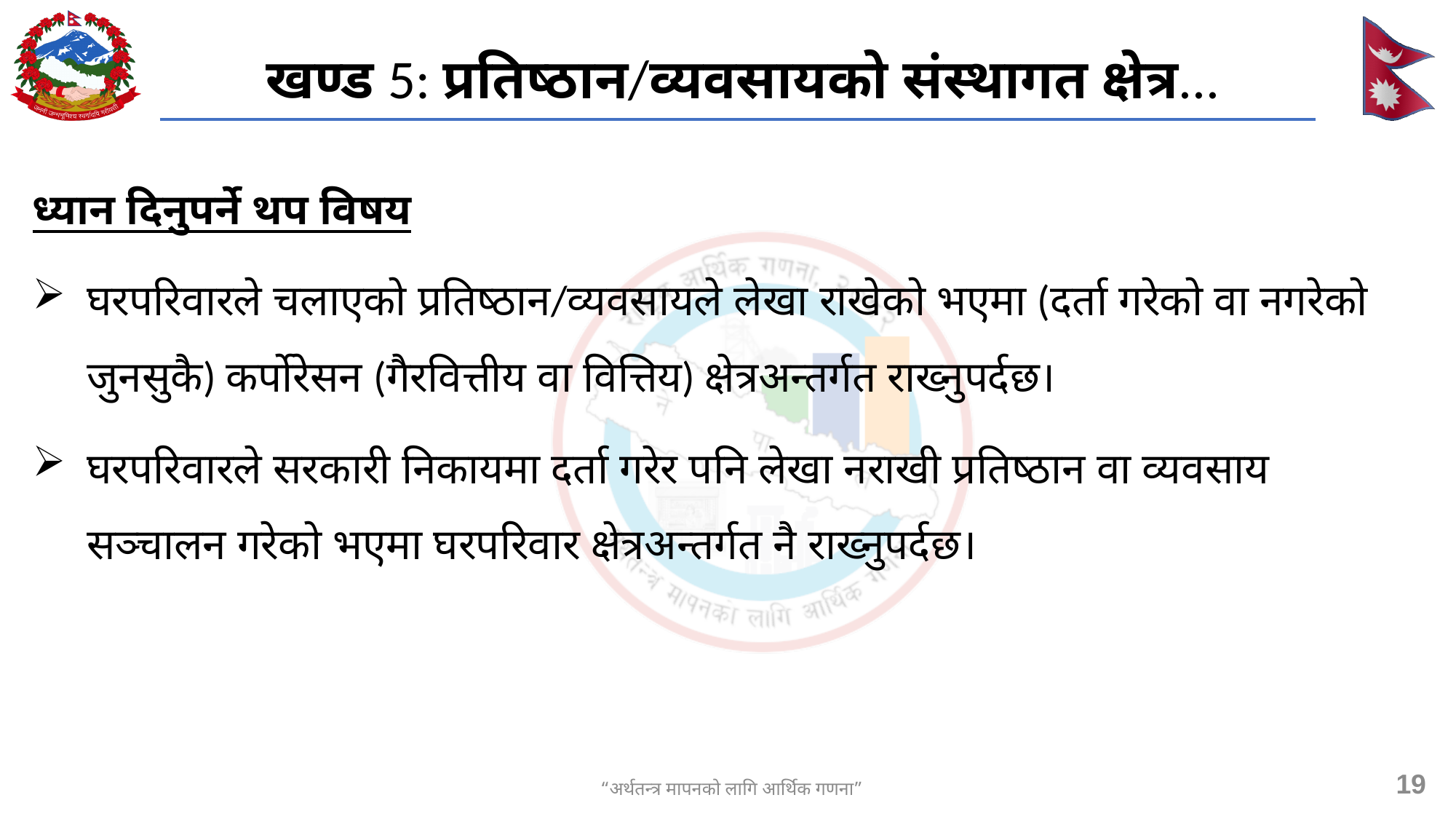

# खण्ड 5: प्रतिष्ठान/व्यवसायको संस्थागत क्षेत्र...
ध्यान दिनुपर्ने थप विषय
घरपरिवारले चलाएको प्रतिष्ठान/व्यवसायले लेखा राखेको भएमा (दर्ता गरेको वा नगरेको जुनसुकै) कर्पोरेसन (गैरवित्तीय वा वित्तिय) क्षेत्रअन्तर्गत राख्नुपर्दछ।
घरपरिवारले सरकारी निकायमा दर्ता गरेर पनि लेखा नराखी प्रतिष्ठान वा व्यवसाय सञ्चालन गरेको भएमा घरपरिवार क्षेत्रअन्तर्गत नै राख्नुपर्दछ।

19
“अर्थतन्त्र मापनको लागि आर्थिक गणना”